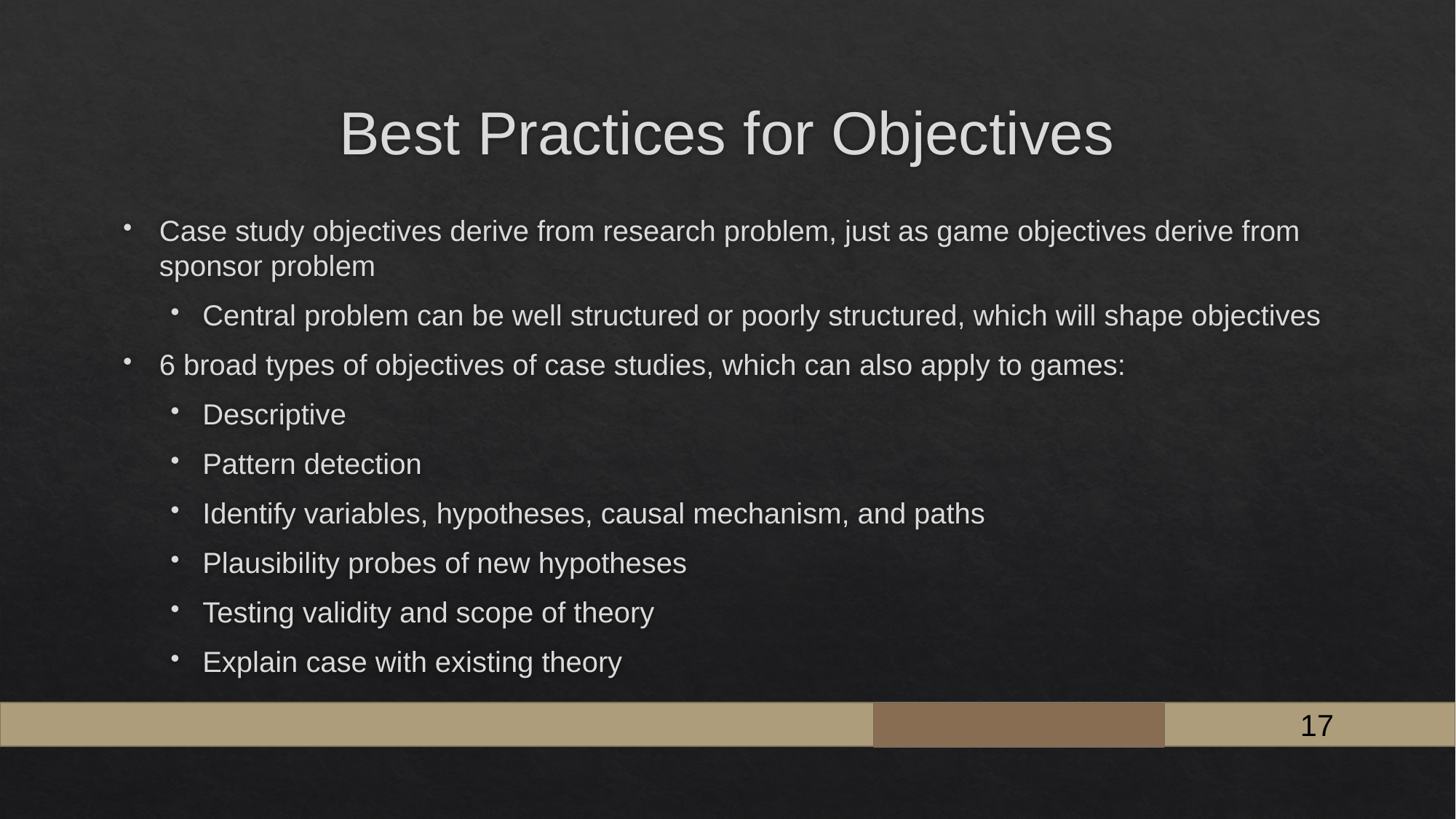

# Best Practices for Objectives
Case study objectives derive from research problem, just as game objectives derive from sponsor problem
Central problem can be well structured or poorly structured, which will shape objectives
6 broad types of objectives of case studies, which can also apply to games:
Descriptive
Pattern detection
Identify variables, hypotheses, causal mechanism, and paths
Plausibility probes of new hypotheses
Testing validity and scope of theory
Explain case with existing theory
17